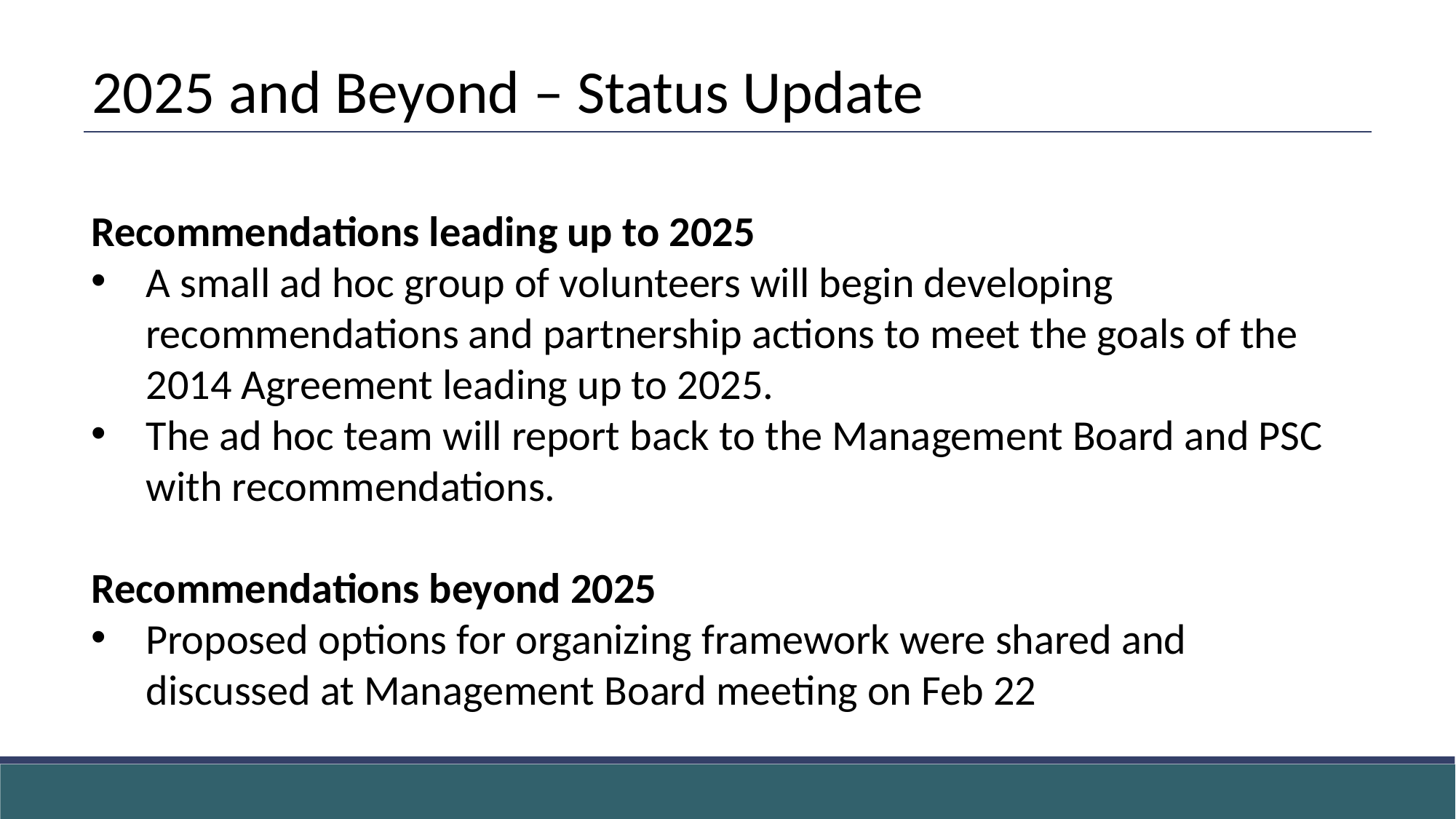

2025 and Beyond – Status Update
Recommendations leading up to 2025
A small ad hoc group of volunteers will begin developing recommendations and partnership actions to meet the goals of the 2014 Agreement leading up to 2025.
The ad hoc team will report back to the Management Board and PSC with recommendations.

Recommendations beyond 2025
Proposed options for organizing framework were shared and discussed at Management Board meeting on Feb 22